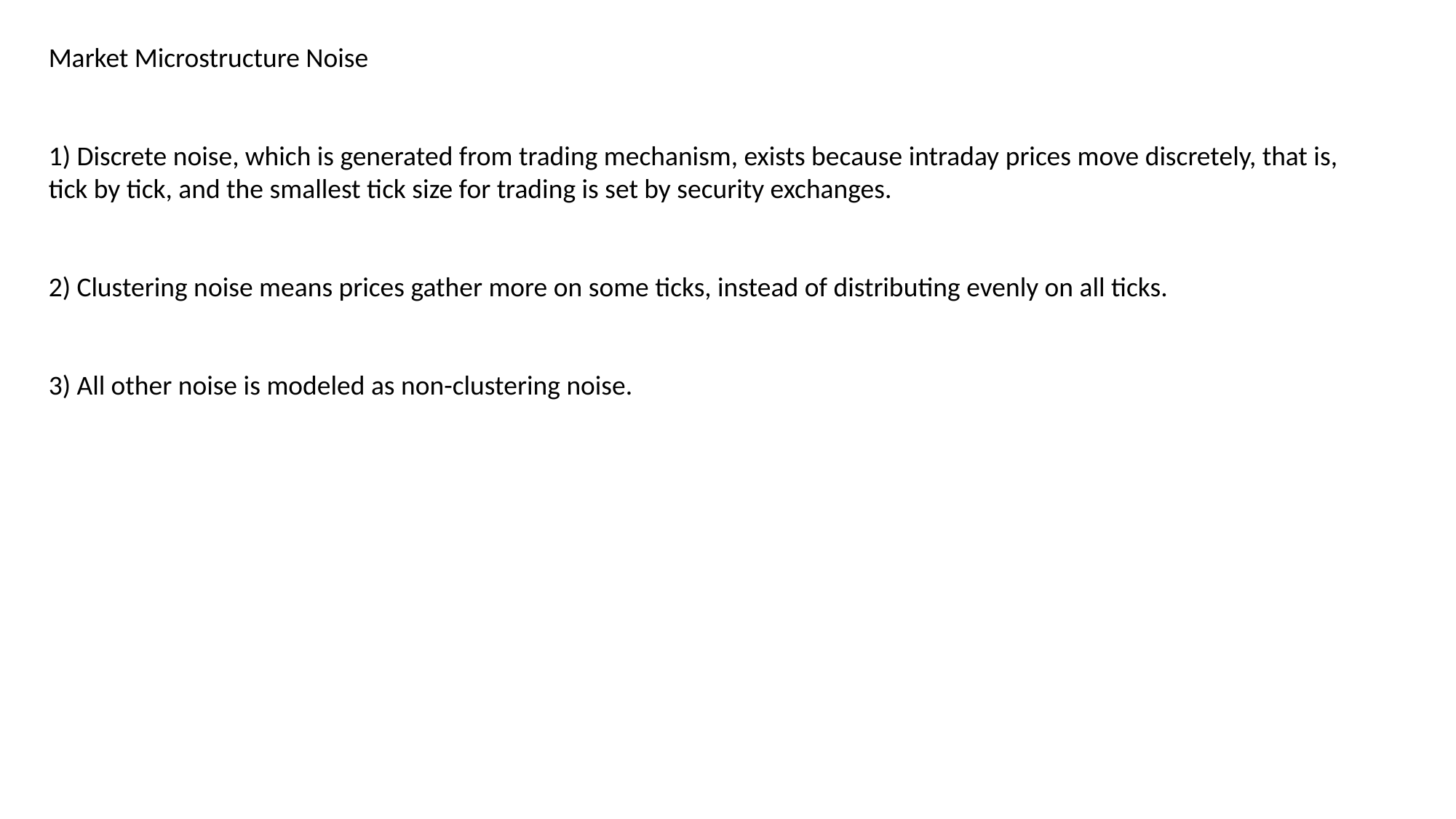

Market Microstructure Noise

1) Discrete noise, which is generated from trading mechanism, exists because intraday prices move discretely, that is,
tick by tick, and the smallest tick size for trading is set by security exchanges.

2) Clustering noise means prices gather more on some ticks, instead of distributing evenly on all ticks.

3) All other noise is modeled as non-clustering noise.